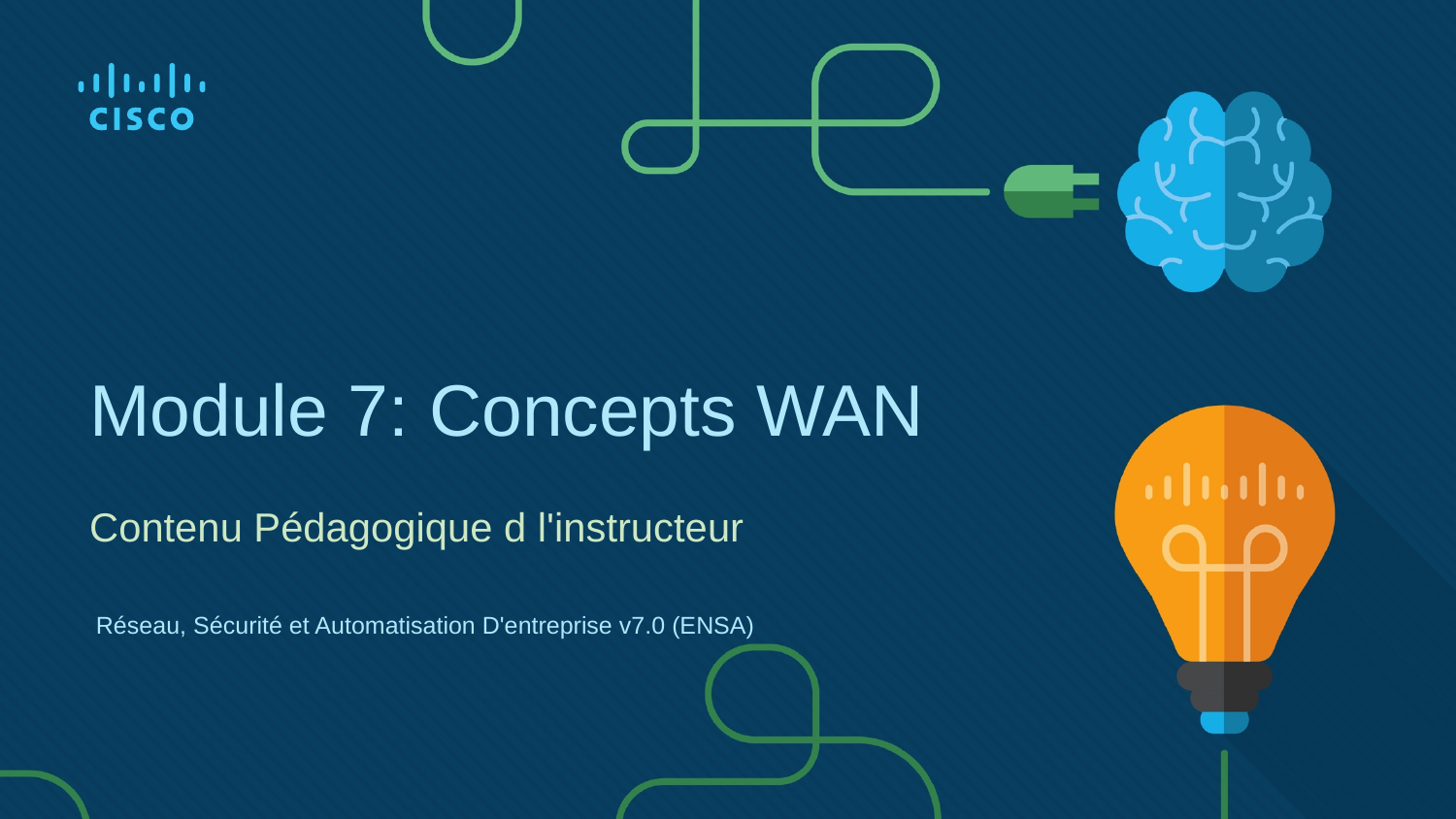

# Module 7: Concepts WAN
Contenu Pédagogique d l'instructeur
Réseau, Sécurité et Automatisation D'entreprise v7.0 (ENSA)